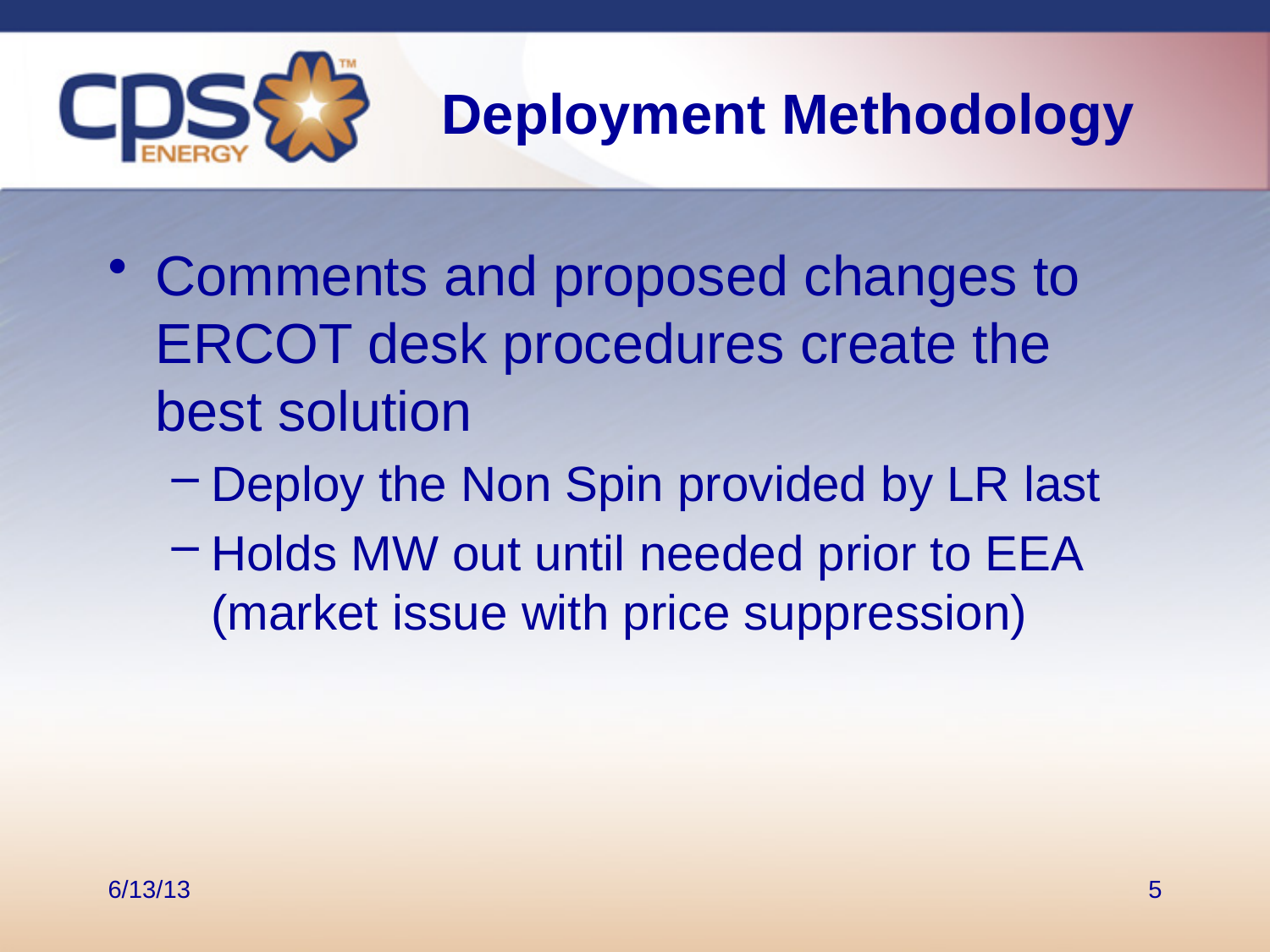

# Deployment Methodology
Comments and proposed changes to ERCOT desk procedures create the best solution
Deploy the Non Spin provided by LR last
Holds MW out until needed prior to EEA (market issue with price suppression)
6/13/13
5